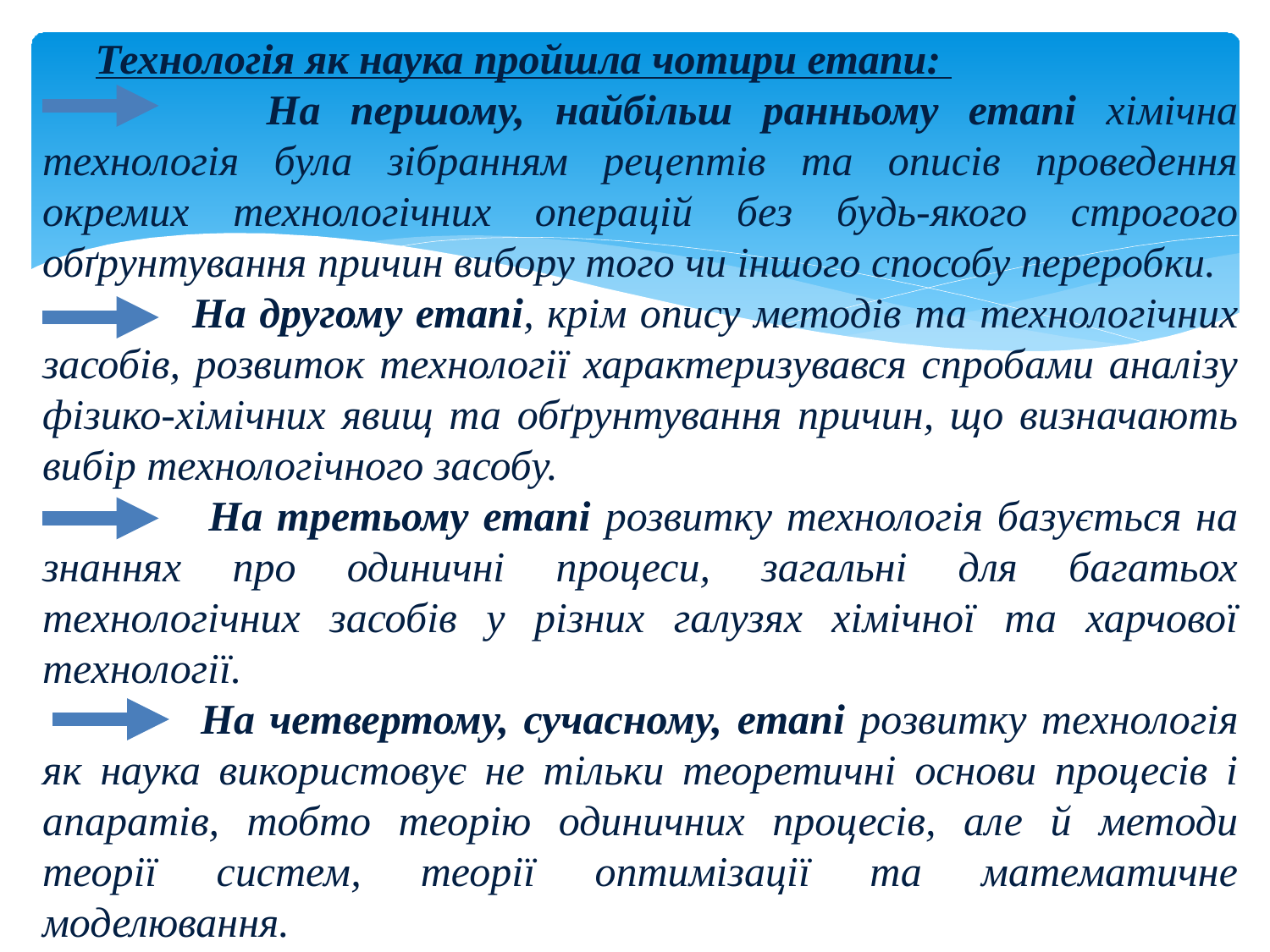

Технологія як наука пройшла чотири етапи:
     	На першому, найбільш ранньому етапі хімічна технологія була зібранням рецептів та описів проведення окремих технологічних операцій без будь-якого строгого обґрунтування причин вибору того чи іншого способу переробки.
    	 На другому етапі, крім опису методів та технологічних засобів, розвиток технології характеризувався спробами аналізу фізико-хімічних явищ та обґрунтування причин, що визначають вибір технологічного засобу.
   	  На третьому етапі розвитку технологія базується на знаннях про одиничні процеси, загальні для багатьох технологічних засобів у різних галузях хімічної та харчової технології.
    	 На четвертому, сучасному, етапі розвитку технологія як наука використовує не тільки теоретичні основи процесів і апаратів, тобто теорію одиничних процесів, але й методи теорії систем, теорії оптимізації та математичне моделювання.